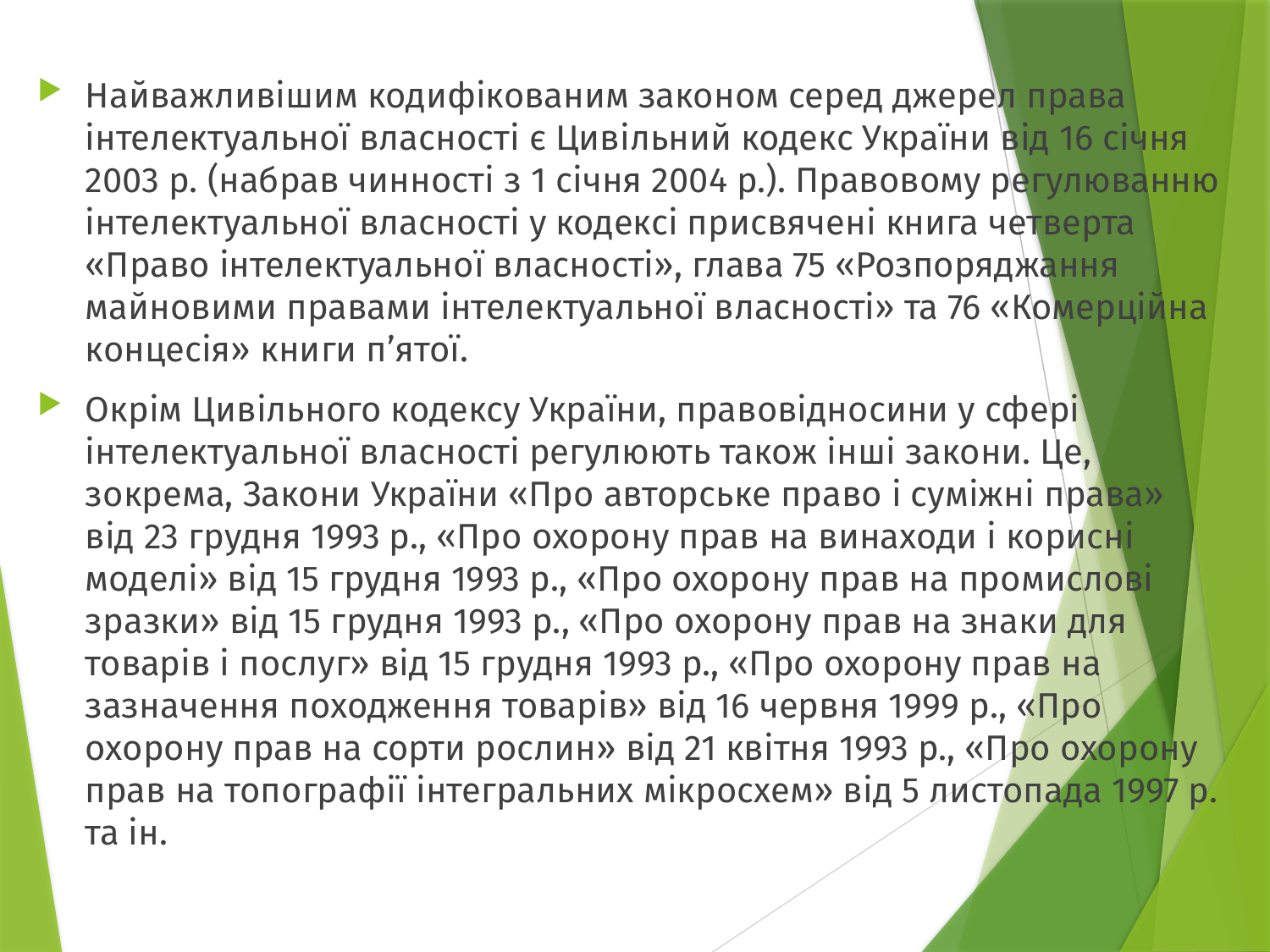

Найважливішим кодифікованим законом серед джерел права інтелектуальної власності є Цивільний кодекс України від 16 січня 2003 р. (набрав чинності з 1 січня 2004 р.). Правовому регулюванню інтелектуальної власності у кодексі присвячені книга четверта «Право інтелектуальної власності», глава 75 «Розпоряджання майновими правами інтелектуальної власності» та 76 «Комерційна концесія» книги п’ятої.
Окрім Цивільного кодексу України, правовідносини у сфері інтелектуальної власності регулюють також інші закони. Це, зокрема, Закони України «Про авторське право і суміжні права» від 23 грудня 1993 р., «Про охорону прав на винаходи і корисні моделі» від 15 грудня 1993 р., «Про охорону прав на промислові зразки» від 15 грудня 1993 р., «Про охорону прав на знаки для товарів і послуг» від 15 грудня 1993 р., «Про охорону прав на зазначення походження товарів» від 16 червня 1999 р., «Про охорону прав на сорти рослин» від 21 квітня 1993 р., «Про охорону прав на топографії інтегральних мікросхем» від 5 листопада 1997 р. та ін.